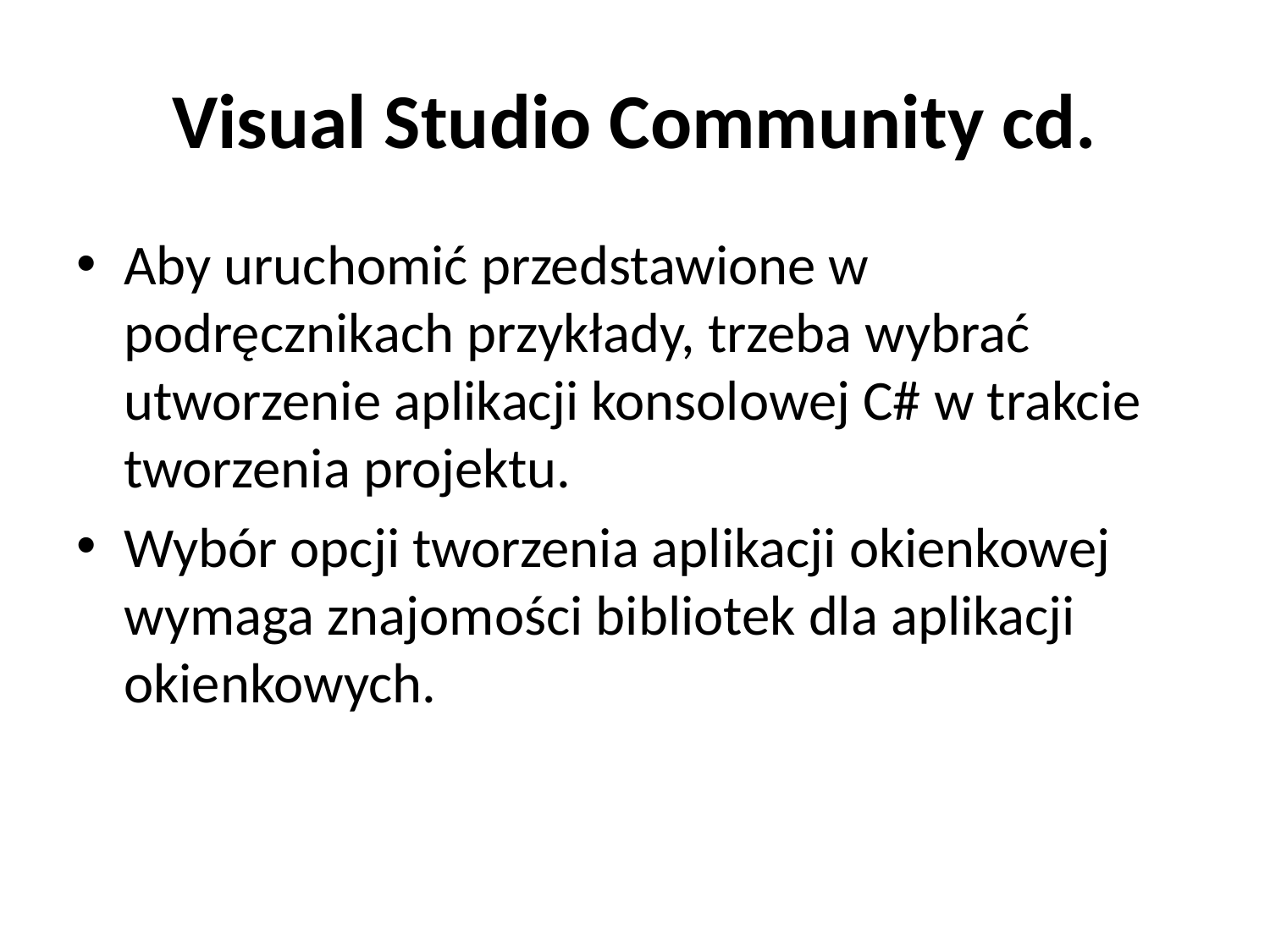

# Visual Studio Community cd.
Aby uruchomić przedstawione w podręcznikach przykłady, trzeba wybrać utworzenie aplikacji konsolowej C# w trakcie tworzenia projektu.
Wybór opcji tworzenia aplikacji okienkowej wymaga znajomości bibliotek dla aplikacji okienkowych.